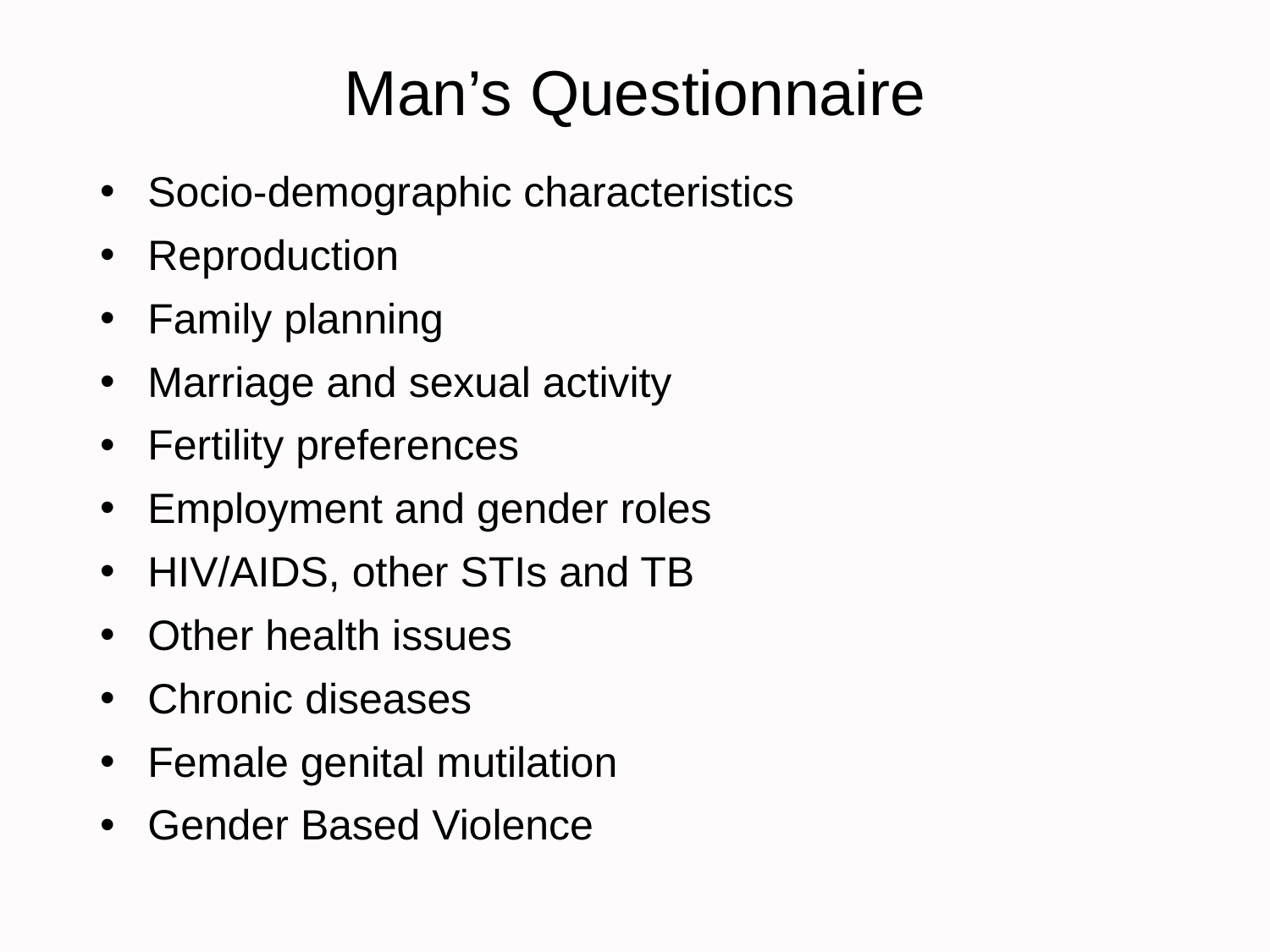

# Man’s Questionnaire
Socio-demographic characteristics
Reproduction
Family planning
Marriage and sexual activity
Fertility preferences
Employment and gender roles
HIV/AIDS, other STIs and TB
Other health issues
Chronic diseases
Female genital mutilation
Gender Based Violence